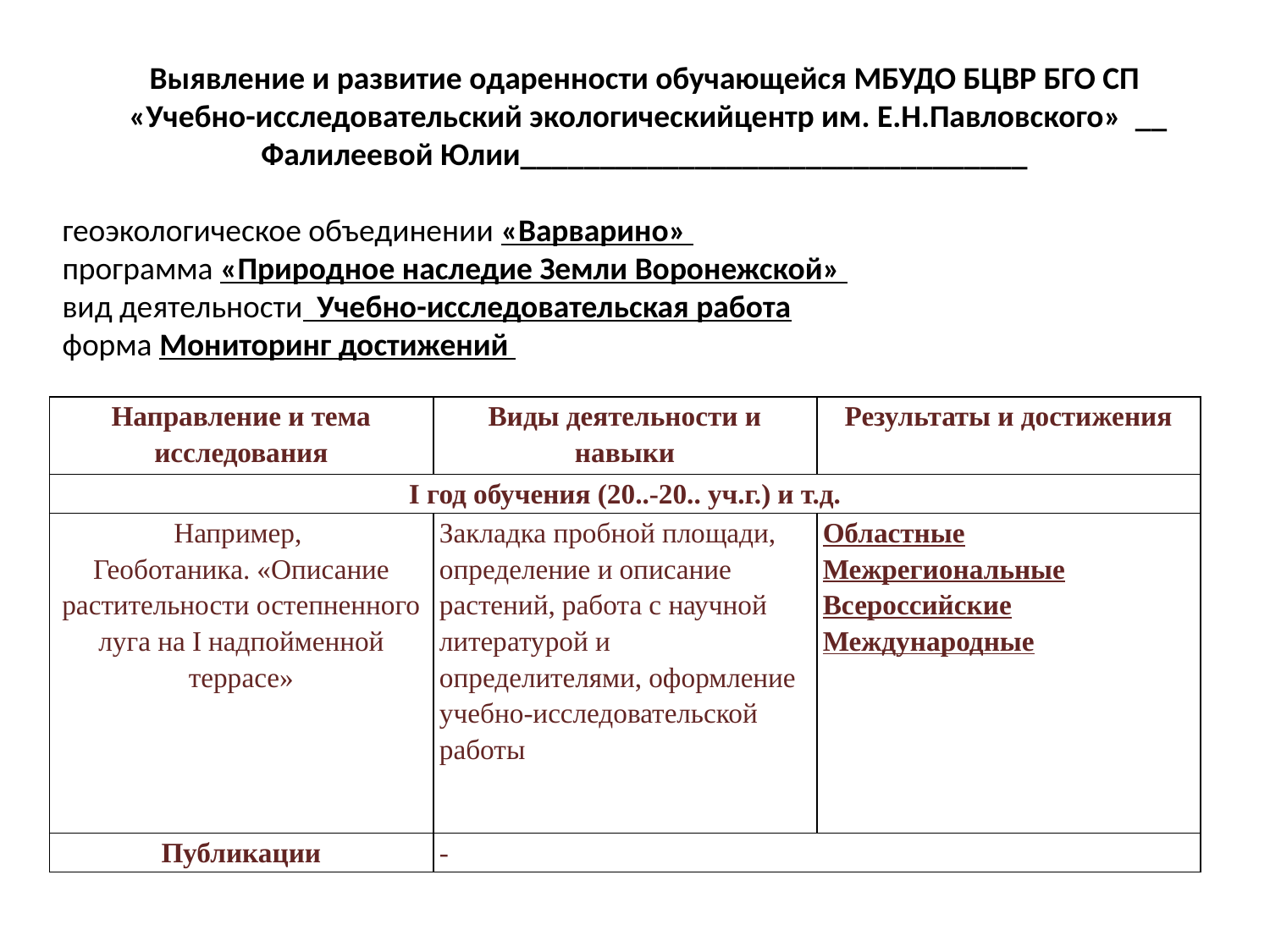

Выявление и развитие одаренности обучающейся МБУДО БЦВР БГО СП
 «Учебно-исследовательский экологическийцентр им. Е.Н.Павловского»  __
Фалилеевой Юлии________________________________

геоэкологическое объединении «Варварино»
программа «Природное наследие Земли Воронежской»
вид деятельности  Учебно-исследовательская работа
форма Мониторинг достижений
| Направление и тема исследования | Виды деятельности и навыки | Результаты и достижения |
| --- | --- | --- |
| I год обучения (20..-20.. уч.г.) и т.д. |  |  |
| Например, Геоботаника. «Описание растительности остепненного луга на I надпойменной террасе» | Закладка пробной площади, определение и описание растений, работа с научной литературой и определителями, оформление учебно-исследовательской работы | Областные Межрегиональные Всероссийские Международные |
| Публикации | - |  |